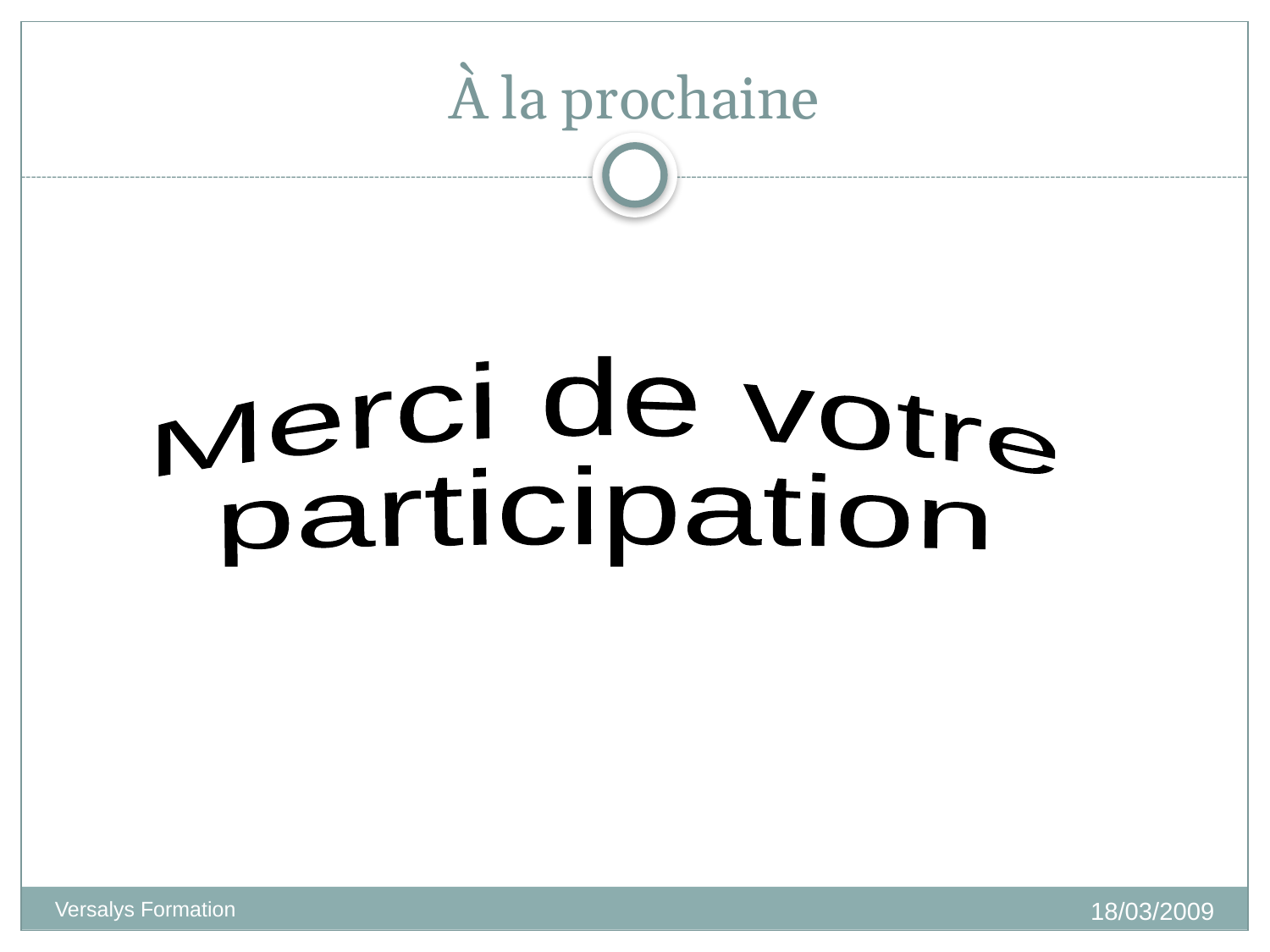

# À la prochaine
Merci de votre
participation
18/03/2009
Versalys Formation